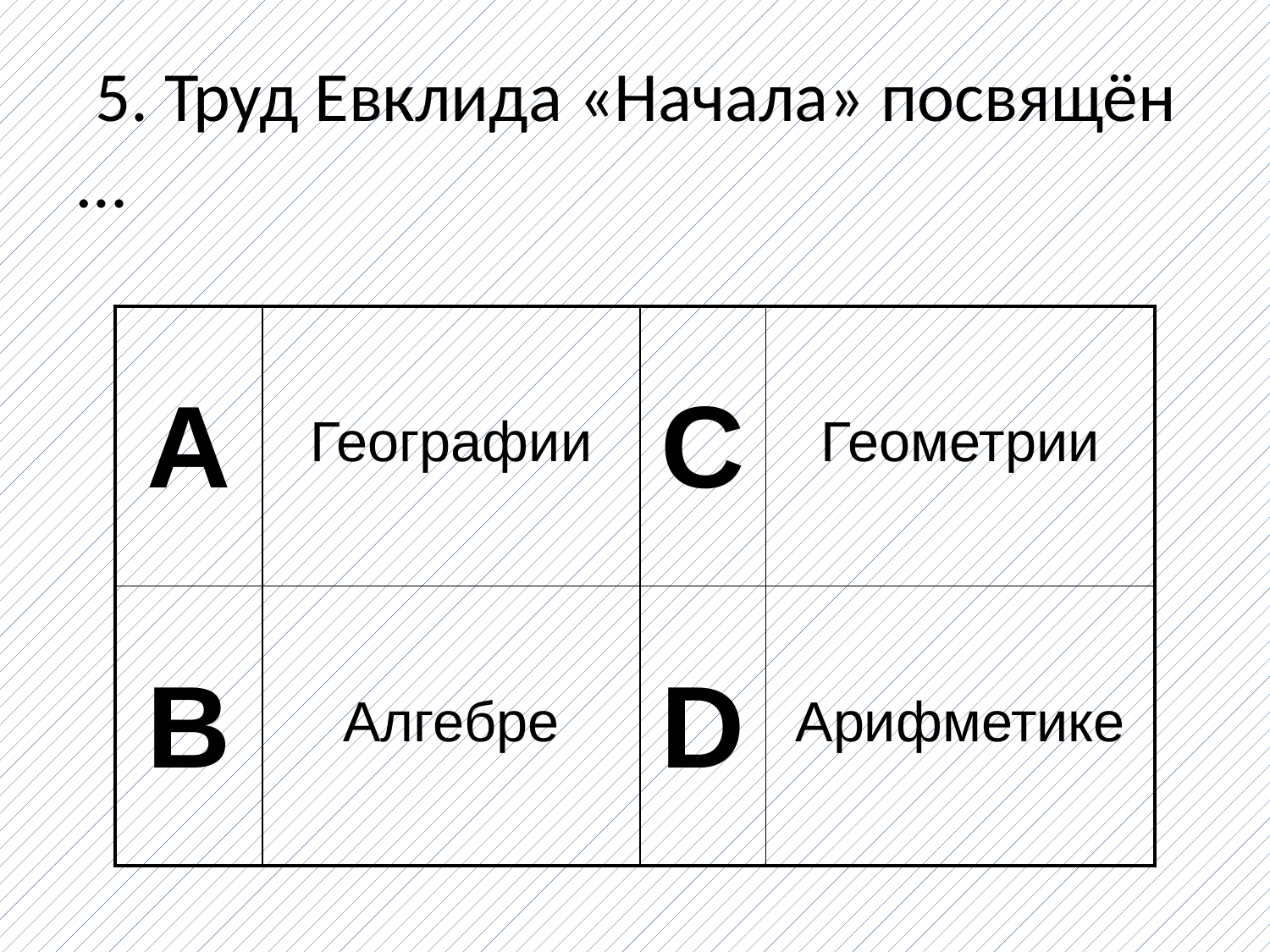

5. Труд Евклида «Начала» посвящён …
| А | Географии | C | Геометрии |
| --- | --- | --- | --- |
| B | Алгебре | D | Арифметике |